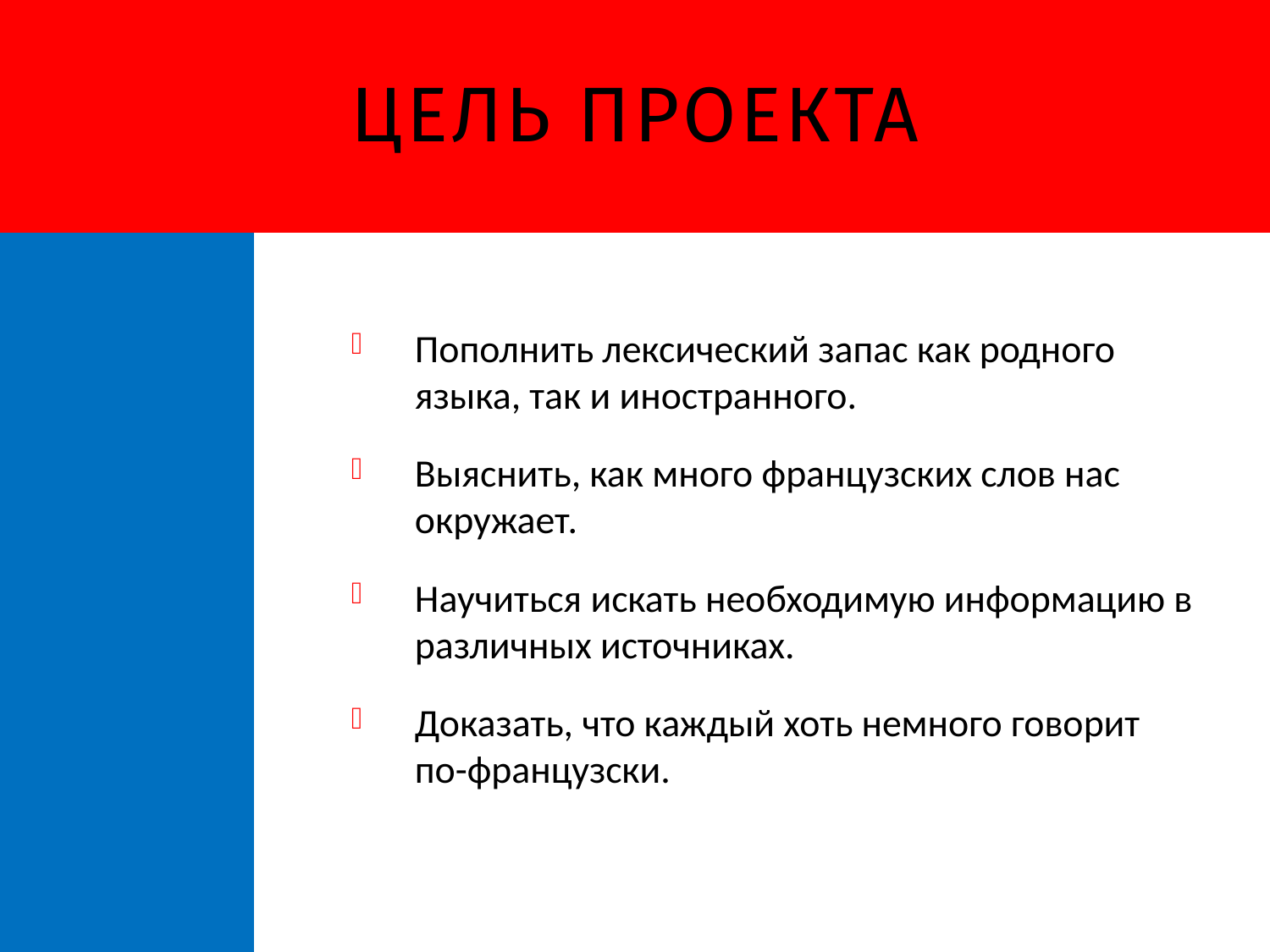

# ЦЕЛЬ ПРОЕКТА
Пополнить лексический запас как родного языка, так и иностранного.
Выяснить, как много французских слов нас окружает.
Научиться искать необходимую информацию в различных источниках.
Доказать, что каждый хоть немного говорит по-французски.